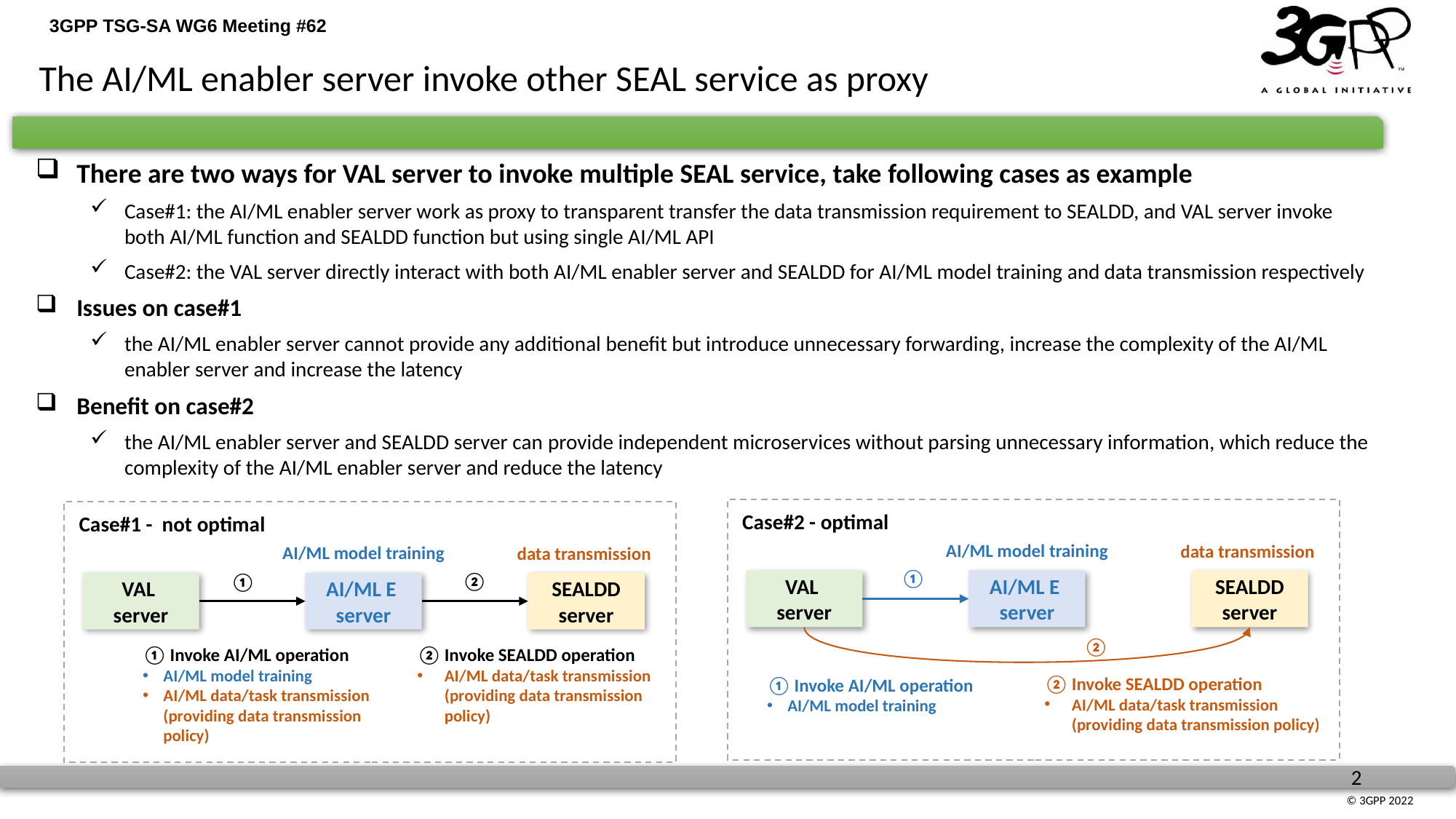

The AI/ML enabler server invoke other SEAL service as proxy
There are two ways for VAL server to invoke multiple SEAL service, take following cases as example
Case#1: the AI/ML enabler server work as proxy to transparent transfer the data transmission requirement to SEALDD, and VAL server invoke both AI/ML function and SEALDD function but using single AI/ML API
Case#2: the VAL server directly interact with both AI/ML enabler server and SEALDD for AI/ML model training and data transmission respectively
Issues on case#1
the AI/ML enabler server cannot provide any additional benefit but introduce unnecessary forwarding, increase the complexity of the AI/ML enabler server and increase the latency
Benefit on case#2
the AI/ML enabler server and SEALDD server can provide independent microservices without parsing unnecessary information, which reduce the complexity of the AI/ML enabler server and reduce the latency

Case#2 - optimal
Case#1 -  not optimal
AI/ML model training
data transmission
AI/ML model training
data transmission
①
②
①
VAL
server
AI/ML E  server
SEALDD
server
VAL
server
AI/ML E  server
SEALDD
server
②
Invoke AI/ML operation
AI/ML model training
AI/ML data/task transmission (providing data transmission policy)
Invoke SEALDD operation
AI/ML data/task transmission (providing data transmission policy)
Invoke SEALDD operation
AI/ML data/task transmission (providing data transmission policy)
Invoke AI/ML operation
AI/ML model training